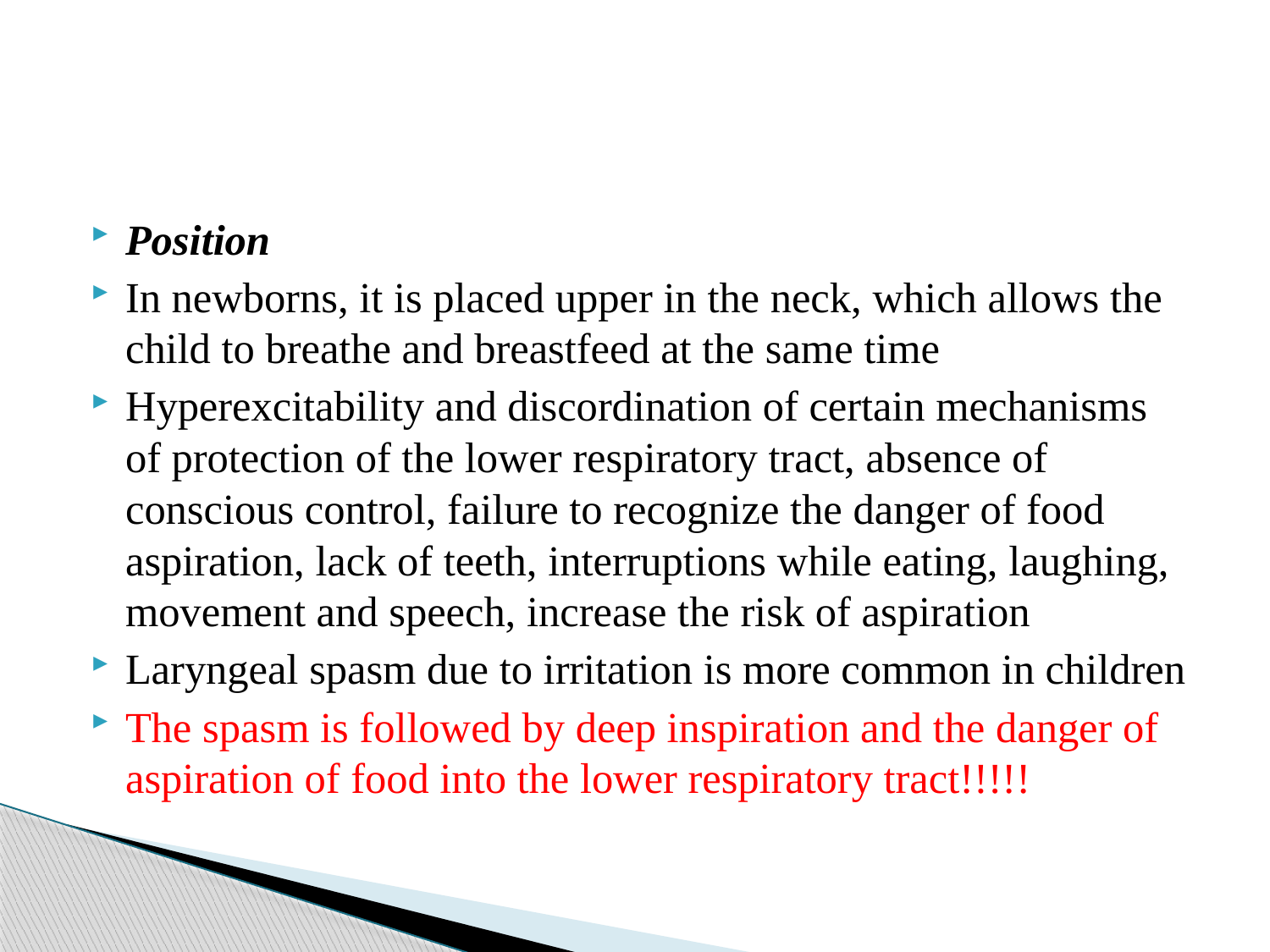

#
Position
In newborns, it is placed upper in the neck, which allows the child to breathe and breastfeed at the same time
Hyperexcitability and discordination of certain mechanisms of protection of the lower respiratory tract, absence of conscious control, failure to recognize the danger of food aspiration, lack of teeth, interruptions while eating, laughing, movement and speech, increase the risk of aspiration
Laryngeal spasm due to irritation is more common in children
The spasm is followed by deep inspiration and the danger of aspiration of food into the lower respiratory tract!!!!!